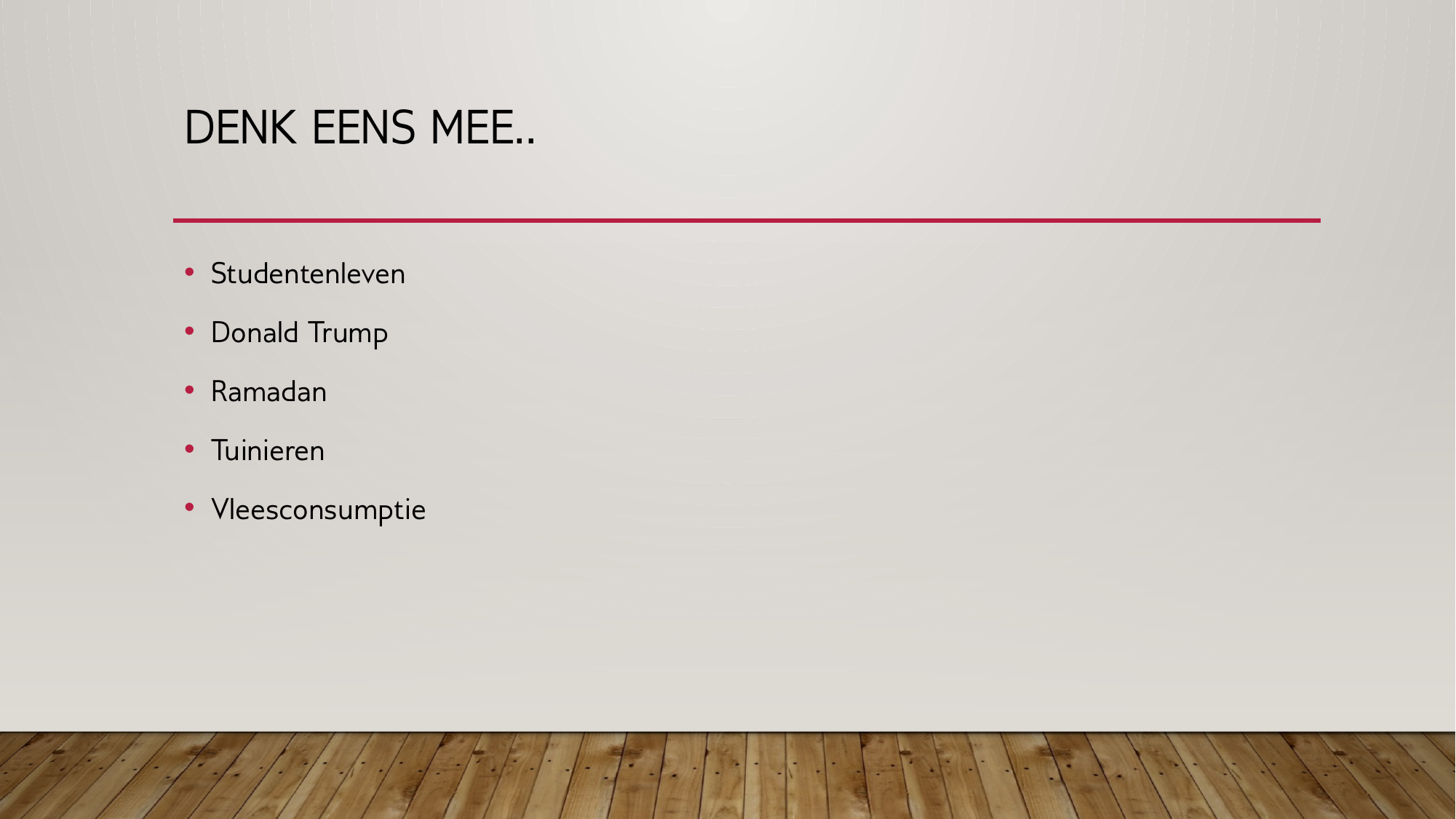

# Denk eens mee..
Studentenleven
Donald Trump
Ramadan
Tuinieren
Vleesconsumptie